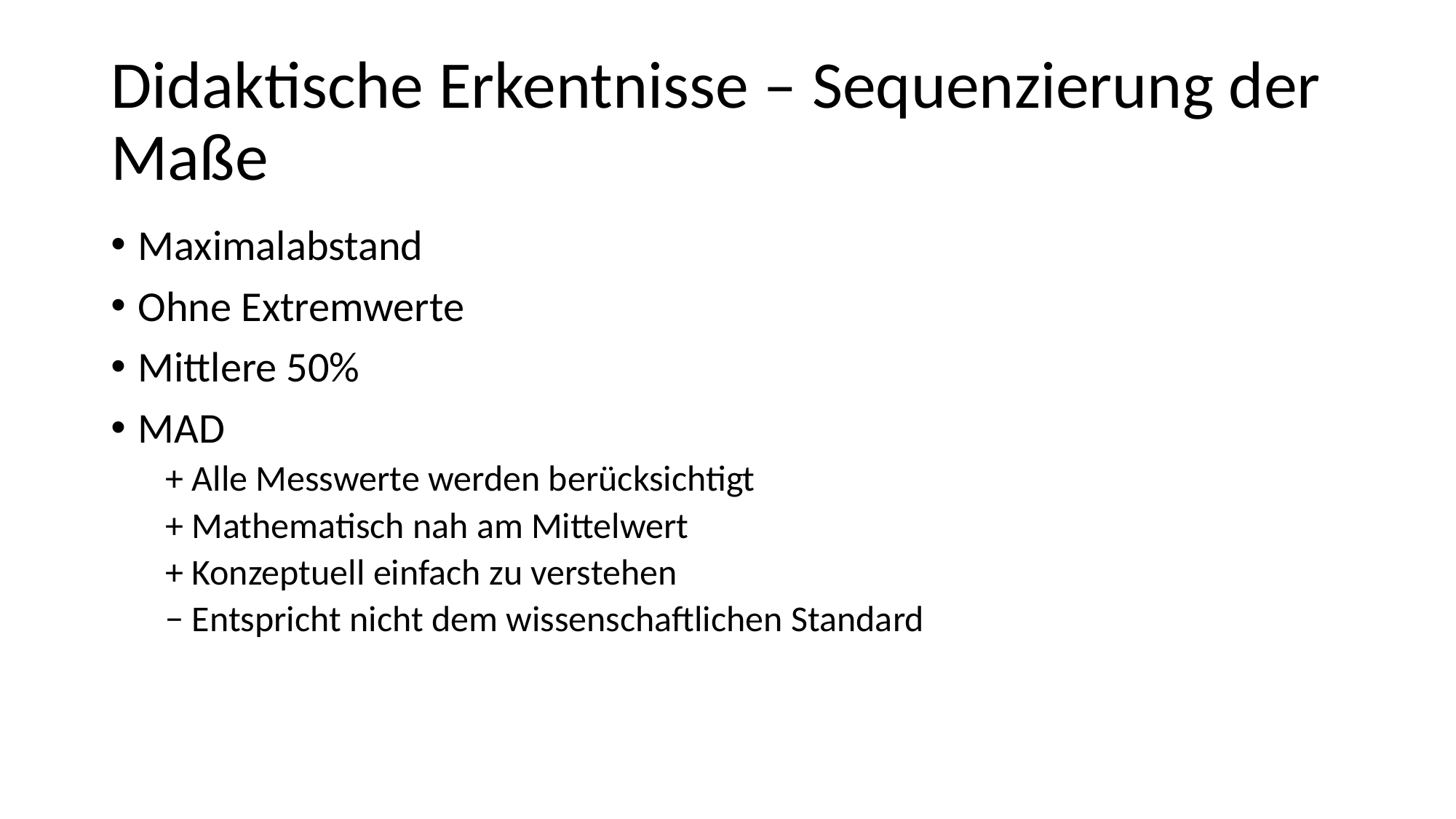

# Didaktische Erkentnisse – Sequenzierung der Maße
Maximalabstand
Ohne Extremwerte
Mittlere 50%
MAD
+ Alle Messwerte werden berücksichtigt
+ Mathematisch nah am Mittelwert
+ Konzeptuell einfach zu verstehen
− Entspricht nicht dem wissenschaftlichen Standard